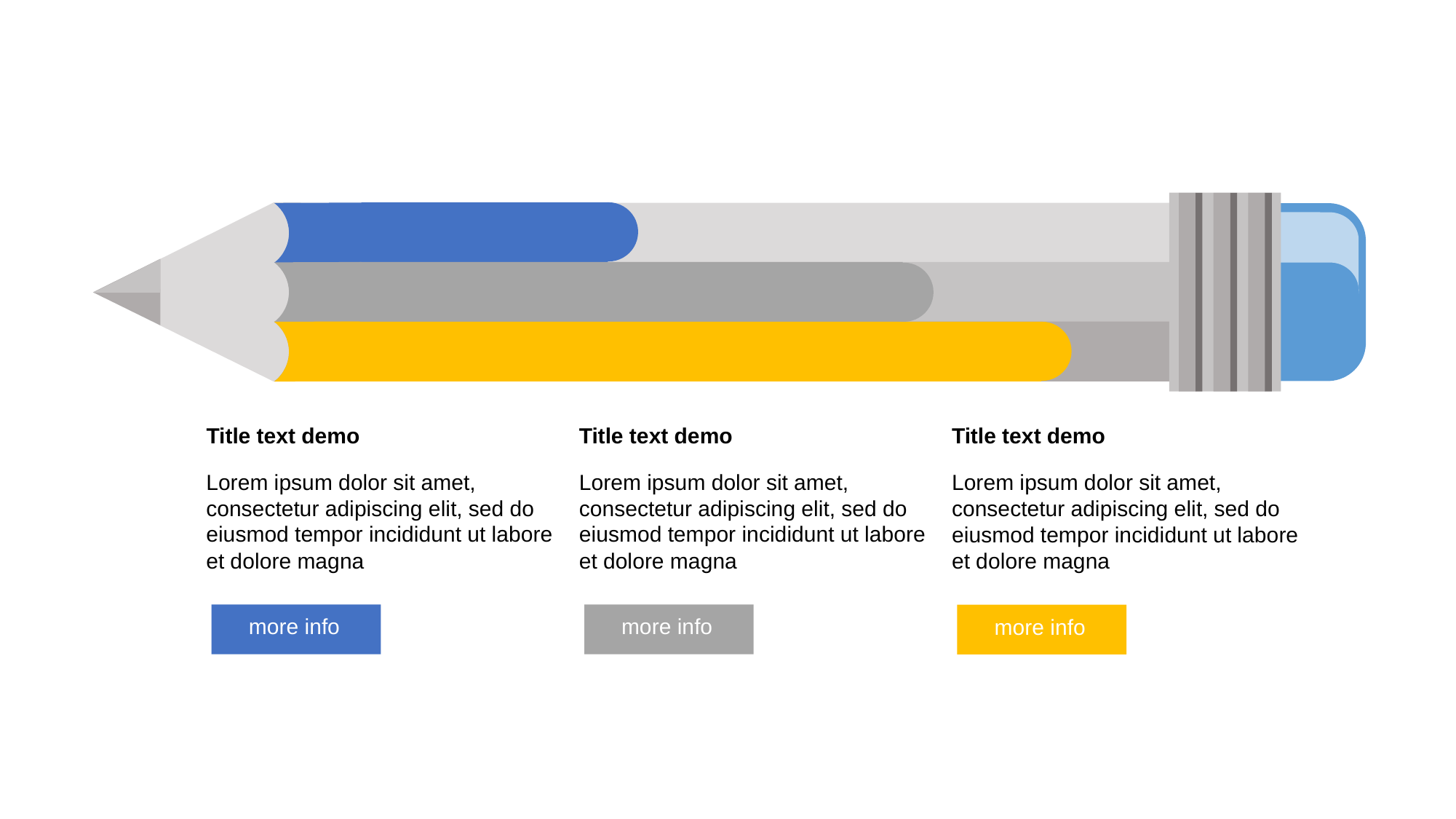

Title text demo
Lorem ipsum dolor sit amet, consectetur adipiscing elit, sed do eiusmod tempor incididunt ut labore et dolore magna

more info
Title text demo
Lorem ipsum dolor sit amet, consectetur adipiscing elit, sed do eiusmod tempor incididunt ut labore et dolore magna

more info
Title text demo
Lorem ipsum dolor sit amet, consectetur adipiscing elit, sed do eiusmod tempor incididunt ut labore et dolore magna

more info